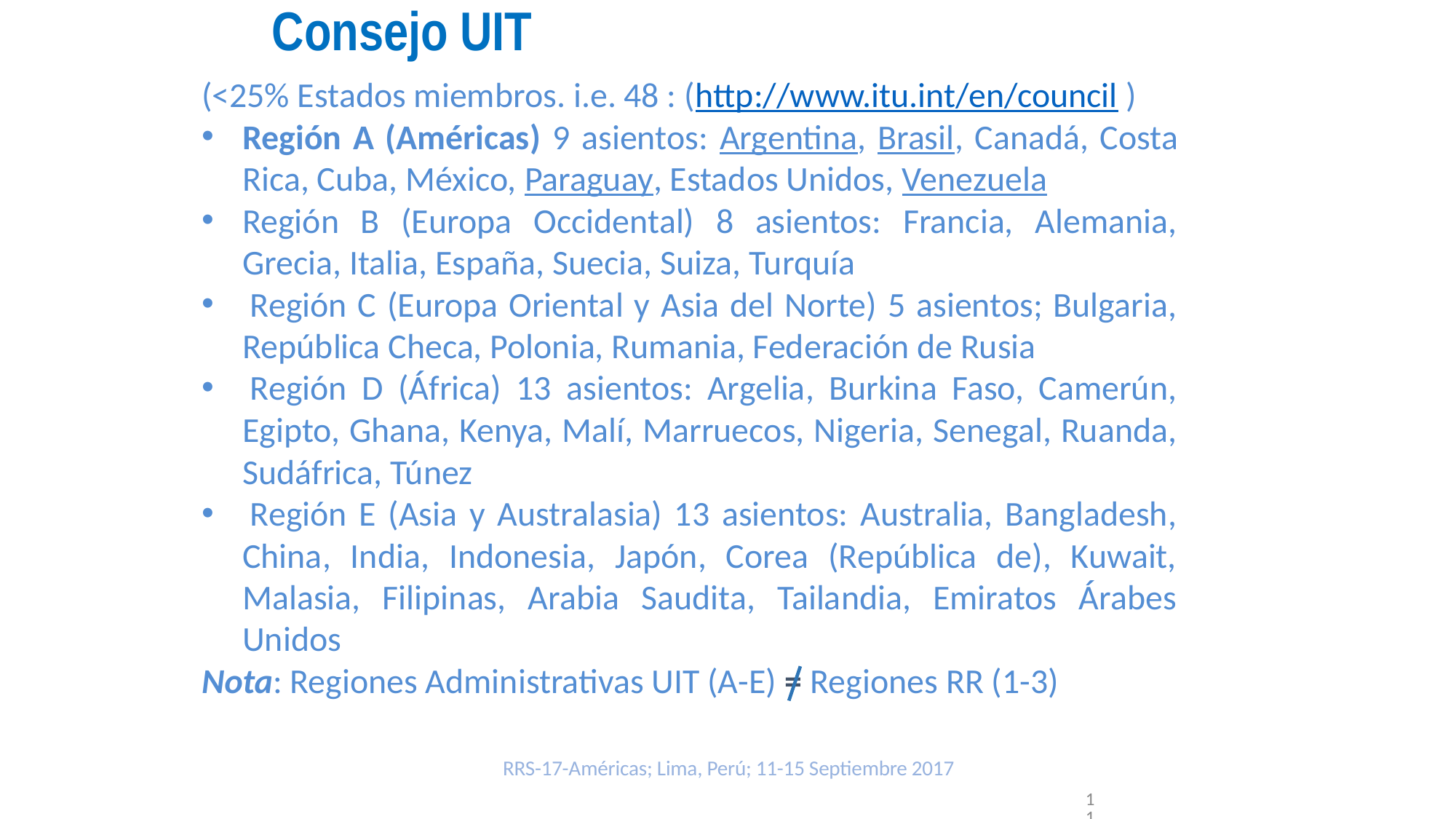

Consejo UIT
(<25% Estados miembros. i.e. 48 : (http://www.itu.int/en/council )
Región A (Américas) 9 asientos: Argentina, Brasil, Canadá, Costa Rica, Cuba, México, Paraguay, Estados Unidos, Venezuela
Región B (Europa Occidental) 8 asientos: Francia, Alemania, Grecia, Italia, España, Suecia, Suiza, Turquía
 Región C (Europa Oriental y Asia del Norte) 5 asientos; Bulgaria, República Checa, Polonia, Rumania, Federación de Rusia
 Región D (África) 13 asientos: Argelia, Burkina Faso, Camerún, Egipto, Ghana, Kenya, Malí, Marruecos, Nigeria, Senegal, Ruanda, Sudáfrica, Túnez
 Región E (Asia y Australasia) 13 asientos: Australia, Bangladesh, China, India, Indonesia, Japón, Corea (República de), Kuwait, Malasia, Filipinas, Arabia Saudita, Tailandia, Emiratos Árabes Unidos
Nota: Regiones Administrativas UIT (A-E) = Regiones RR (1-3)
RRS-17-Américas; Lima, Perú; 11-15 Septiembre 2017
11